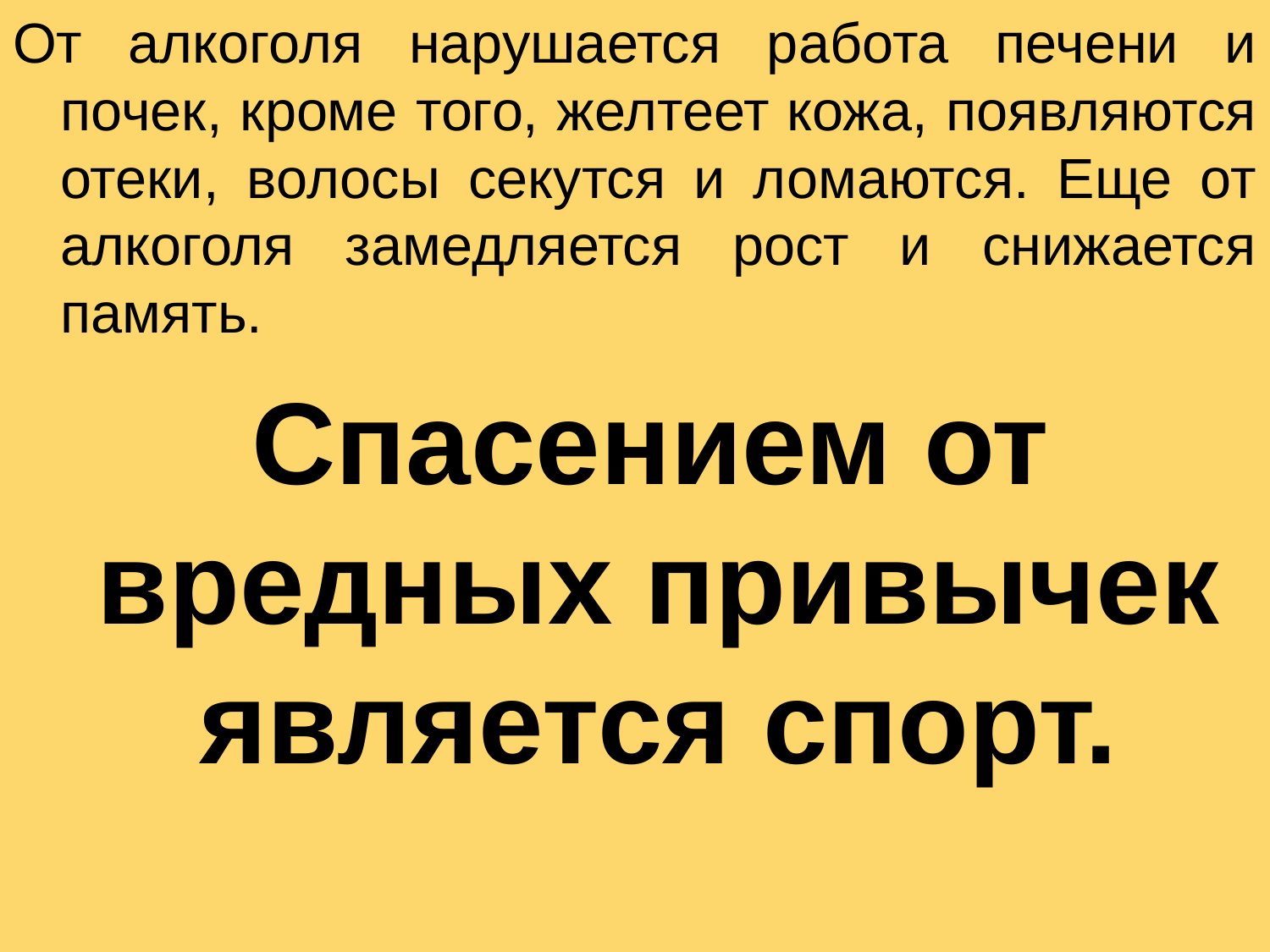

От алкоголя нарушается работа печени и почек, кроме того, желтеет кожа, появляются отеки, волосы секутся и ломаются. Еще от алкоголя замедляется рост и снижается память.
  Спасением от вредных привычек является спорт.

#